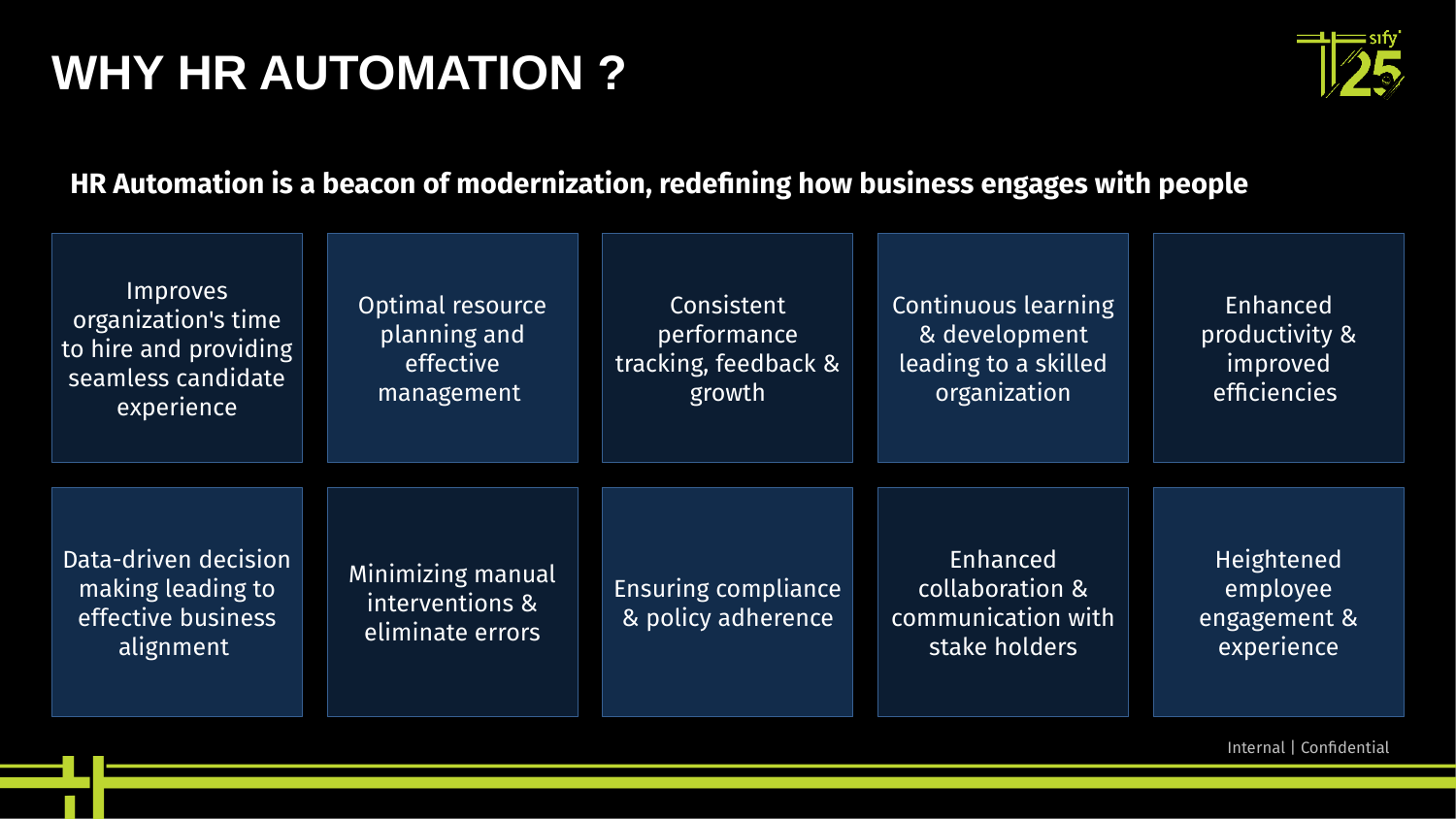

# Why HR Automation ?
HR Automation is a beacon of modernization, redefining how business engages with people
Improves organization's time to hire and providing seamless candidate experience
Optimal resource planning and effective management
Consistent performance tracking, feedback & growth
Continuous learning & development leading to a skilled organization
Enhanced productivity & improved efficiencies
Data-driven decision making leading to effective business alignment
Minimizing manual interventions & eliminate errors
Ensuring compliance & policy adherence
Enhanced collaboration & communication with stake holders
Heightened employee engagement & experience